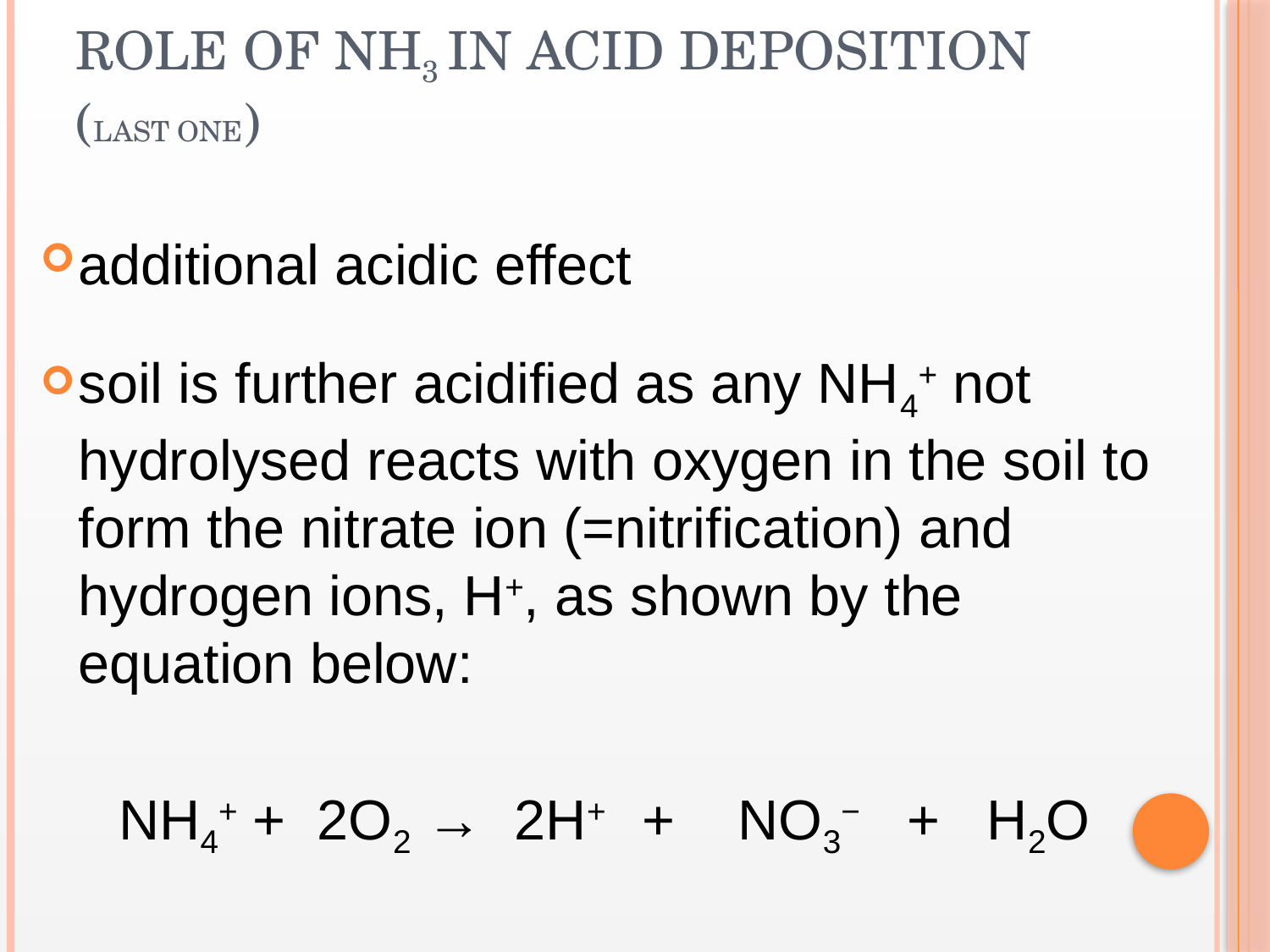

# Role of NH3 in acid deposition (last one)
additional acidic effect

soil is further acidified as any NH4+ not hydrolysed reacts with oxygen in the soil to form the nitrate ion (=nitrification) and hydrogen ions, H+, as shown by the equation below:

     NH4+ +  2O2 →  2H+    +    NO3−   +   H2O